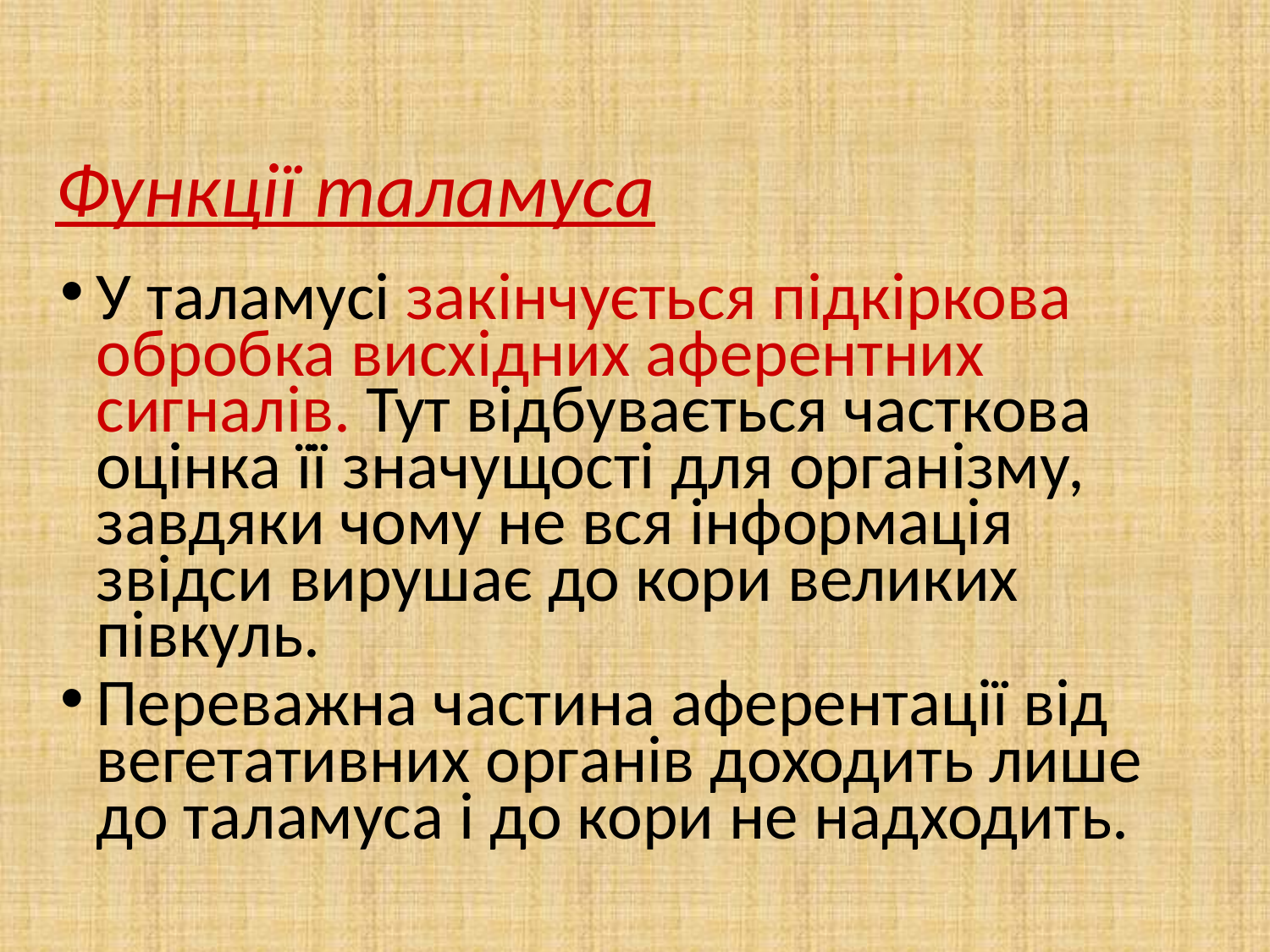

Функції таламуса
У таламусі закінчується підкіркова обробка висхідних аферентних сигналів. Тут відбувається часткова оцінка її значущості для організму, завдяки чому не вся інформація звідси вирушає до кори великих півкуль.
Переважна частина аферентації від вегетативних органів доходить лише до таламуса і до кори не надходить.